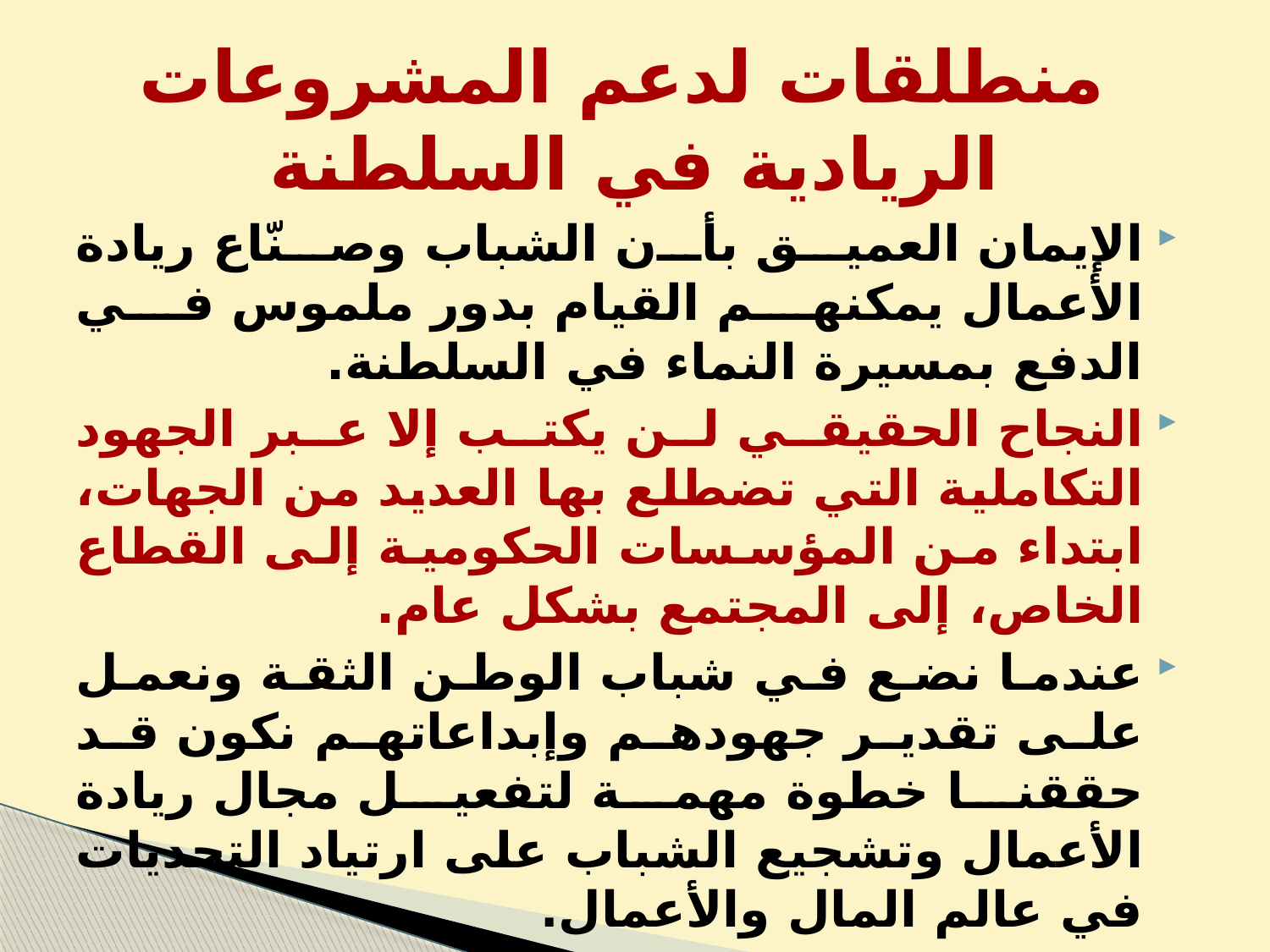

# منطلقات لدعم المشروعات الريادية في السلطنة
الإيمان العميق بأن الشباب وصنّاع ريادة الأعمال يمكنهم القيام بدور ملموس في الدفع بمسيرة النماء في السلطنة.
النجاح الحقيقي لن يكتب إلا عبر الجهود التكاملية التي تضطلع بها العديد من الجهات، ابتداء من المؤسسات الحكومية إلى القطاع الخاص، إلى المجتمع بشكل عام.
عندما نضع في شباب الوطن الثقة ونعمل على تقدير جهودهم وإبداعاتهم نكون قد حققنا خطوة مهمة لتفعيل مجال ريادة الأعمال وتشجيع الشباب على ارتياد التحديات في عالم المال والأعمال.